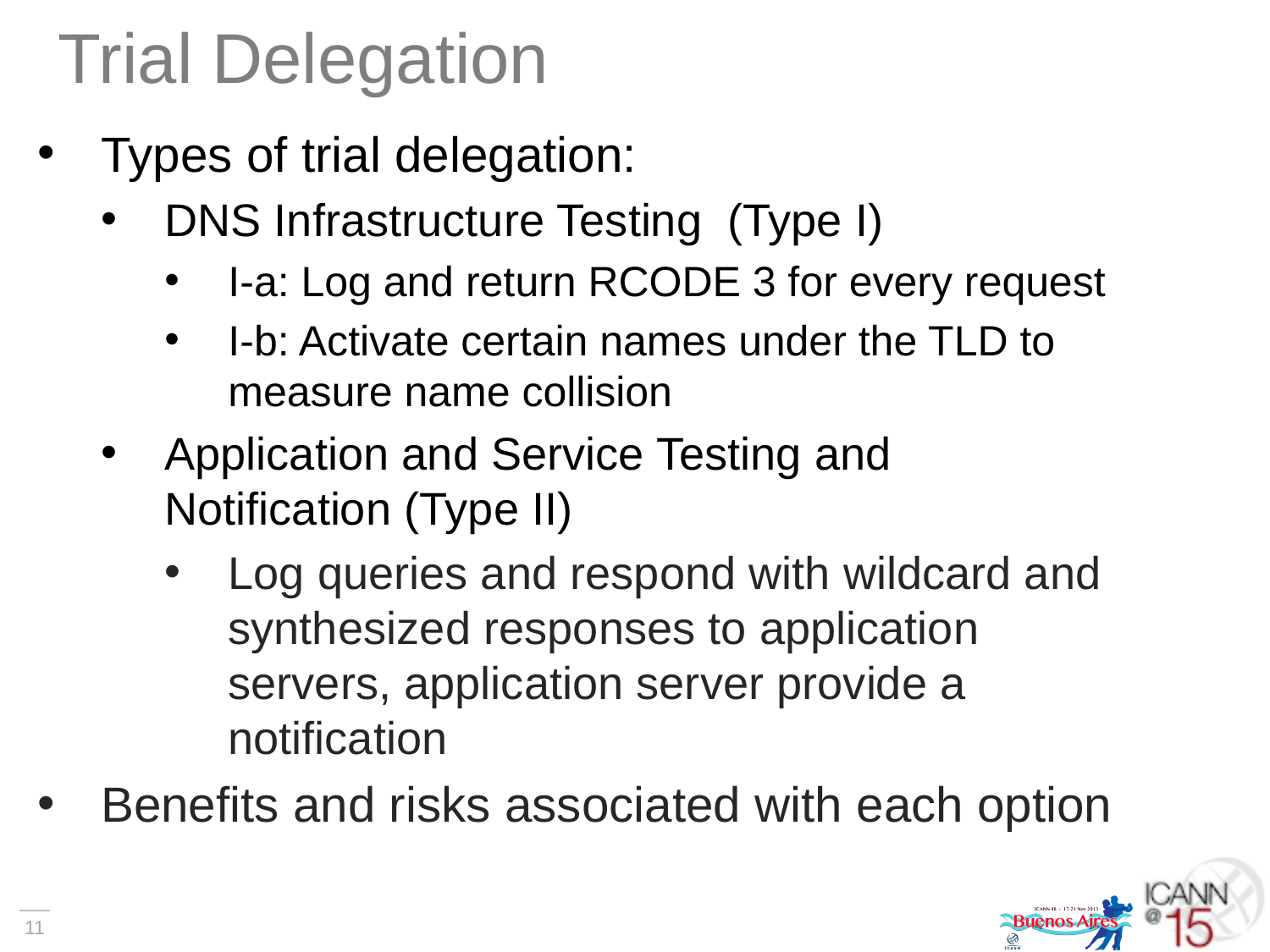

# Trial Delegation
Types of trial delegation:
DNS Infrastructure Testing  (Type I)
I-a: Log and return RCODE 3 for every request
I-b: Activate certain names under the TLD to measure name collision
Application and Service Testing and Notification (Type II)
Log queries and respond with wildcard and synthesized responses to application servers, application server provide a notification
Benefits and risks associated with each option